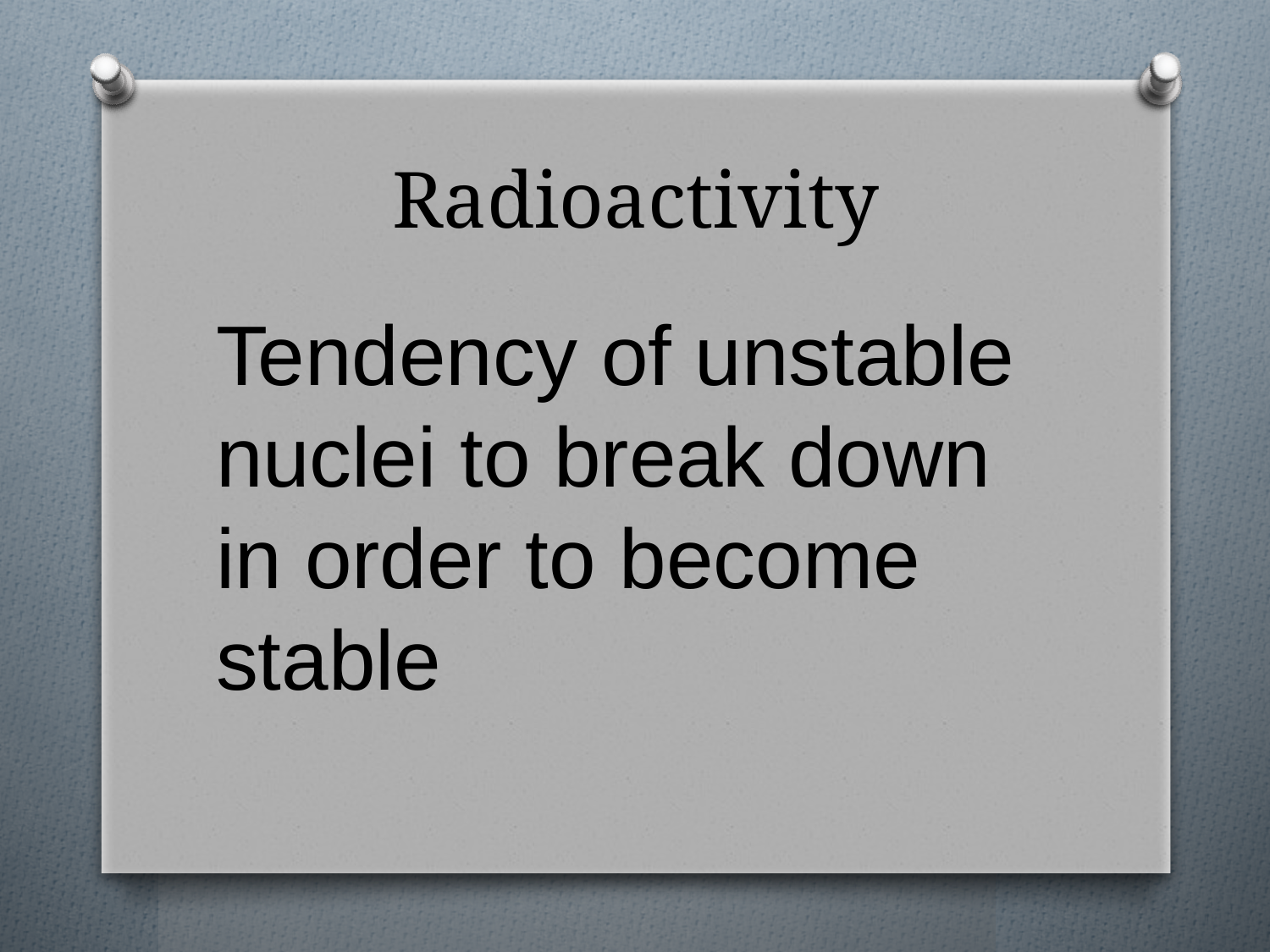

# Radioactivity
Tendency of unstable nuclei to break down in order to become stable